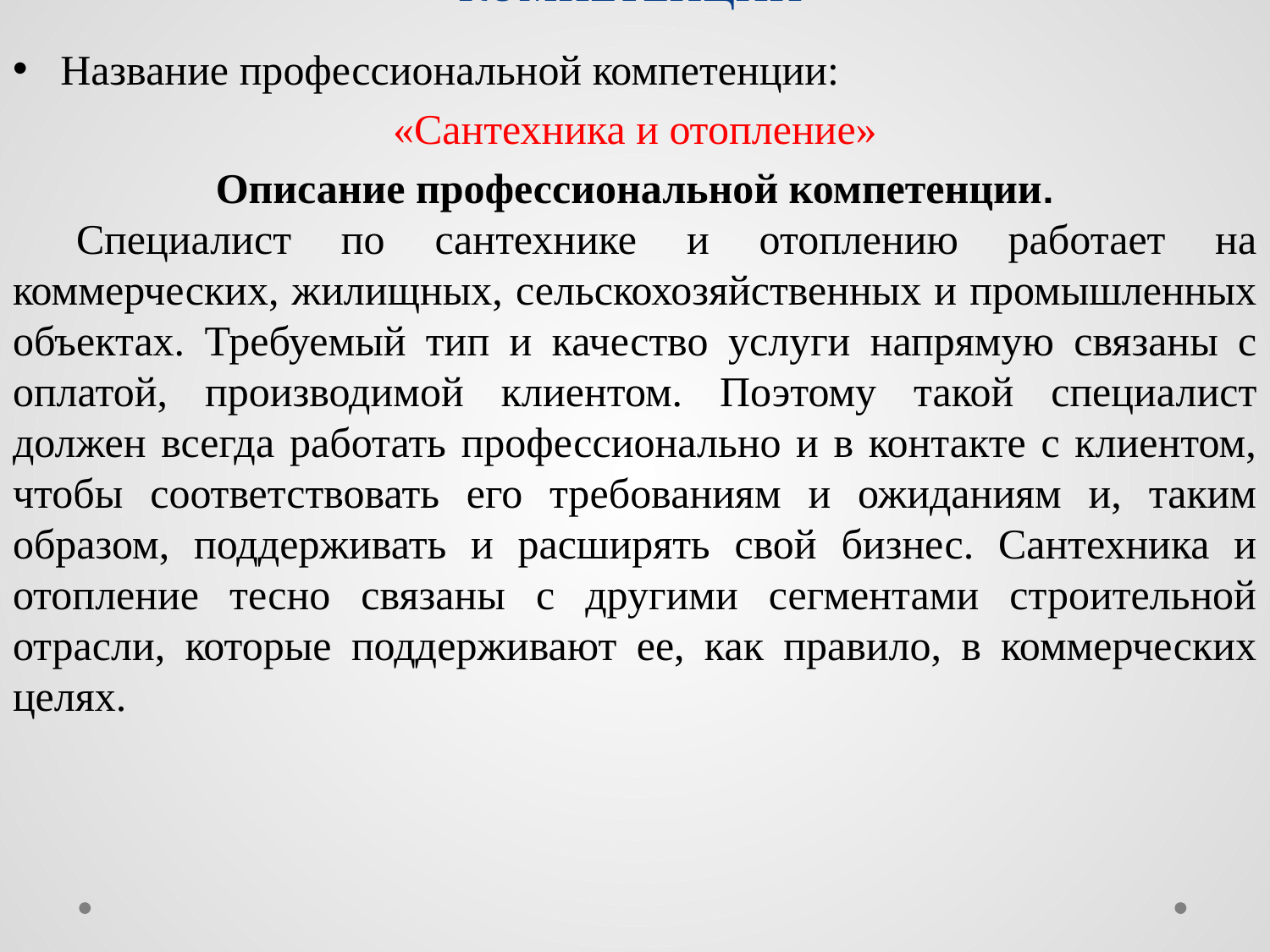

# НАЗВАНИЕ И ОПИСАНИЕ ПРОФЕССИОНАЛЬНОЙ КОМПЕТЕНЦИИ
Название профессиональной компетенции:
«Сантехника и отопление»
Описание профессиональной компетенции.
Специалист по сантехнике и отоплению работает на коммерческих, жилищных, сельскохозяйственных и промышленных объектах. Требуемый тип и качество услуги напрямую связаны с оплатой, производимой клиентом. Поэтому такой специалист должен всегда работать профессионально и в контакте с клиентом, чтобы соответствовать его требованиям и ожиданиям и, таким образом, поддерживать и расширять свой бизнес. Сантехника и отопление тесно связаны с другими сегментами строительной отрасли, которые поддерживают ее, как правило, в коммерческих целях.